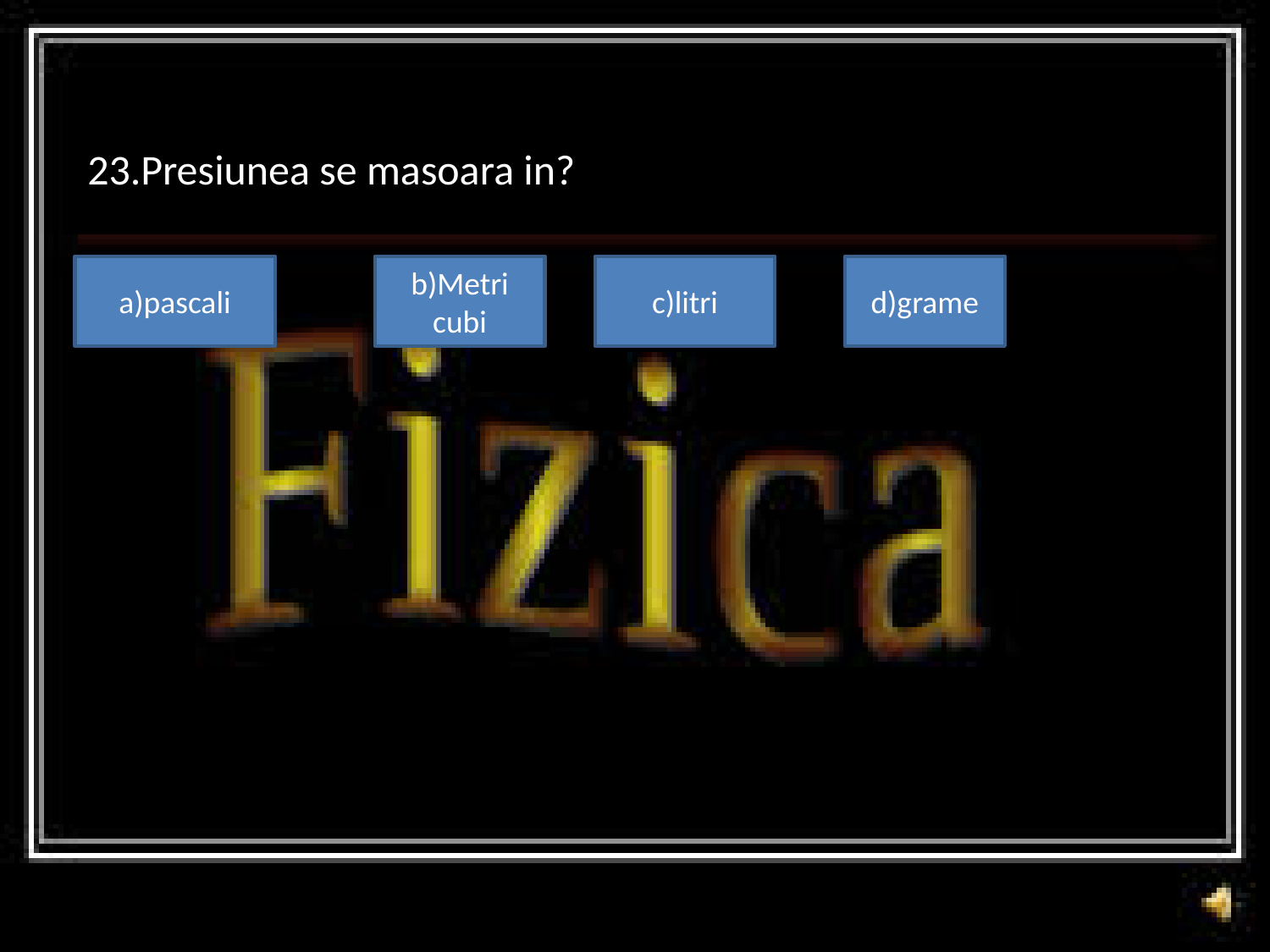

23.Presiunea se masoara in?
a)pascali
b)Metri cubi
c)litri
d)grame